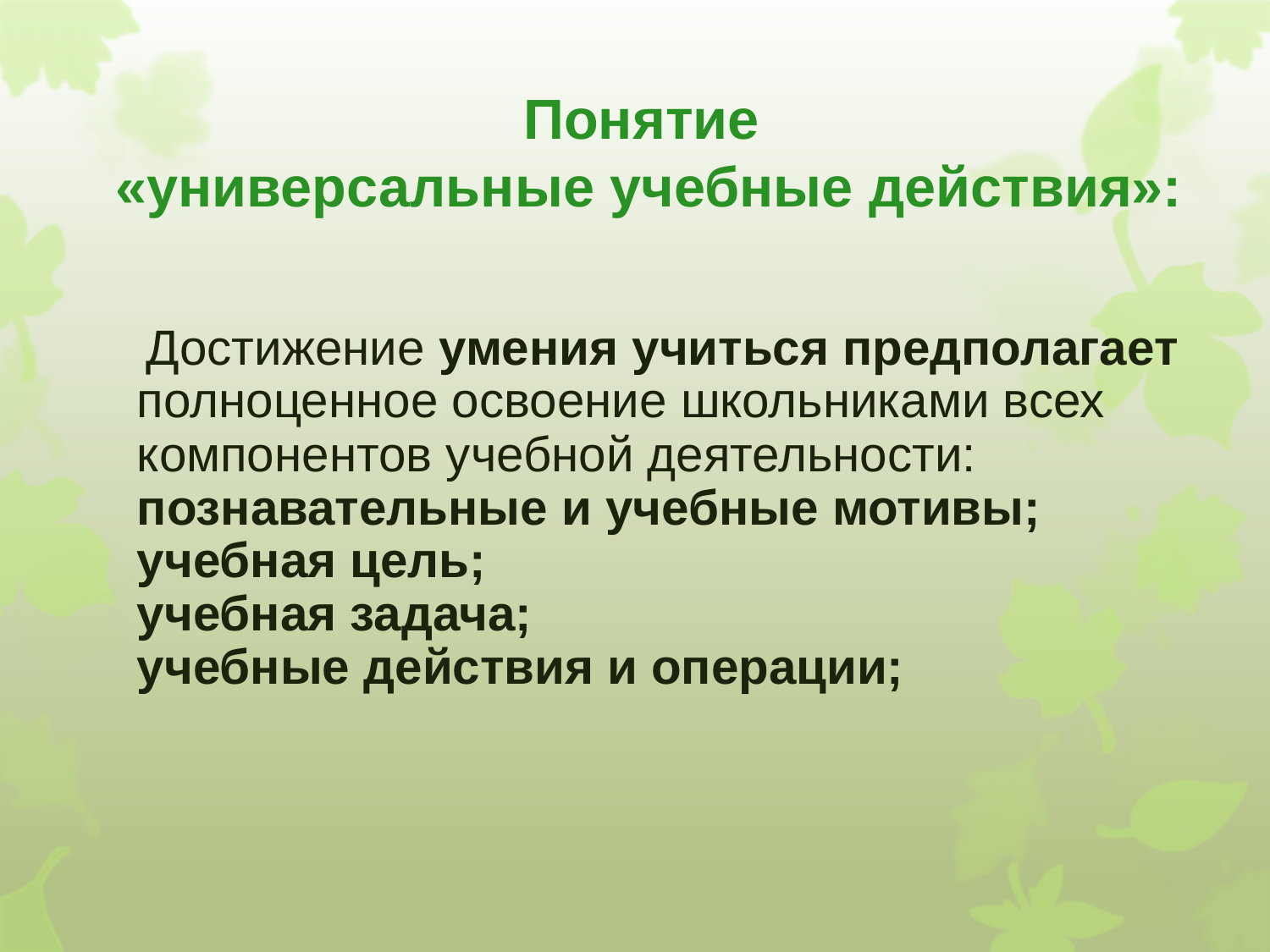

Понятие
«универсальные учебные действия»:
 Достижение умения учиться предполагает полноценное освоение школьниками всех компонентов учебной деятельности:
познавательные и учебные мотивы;
учебная цель;
учебная задача;
учебные действия и операции;